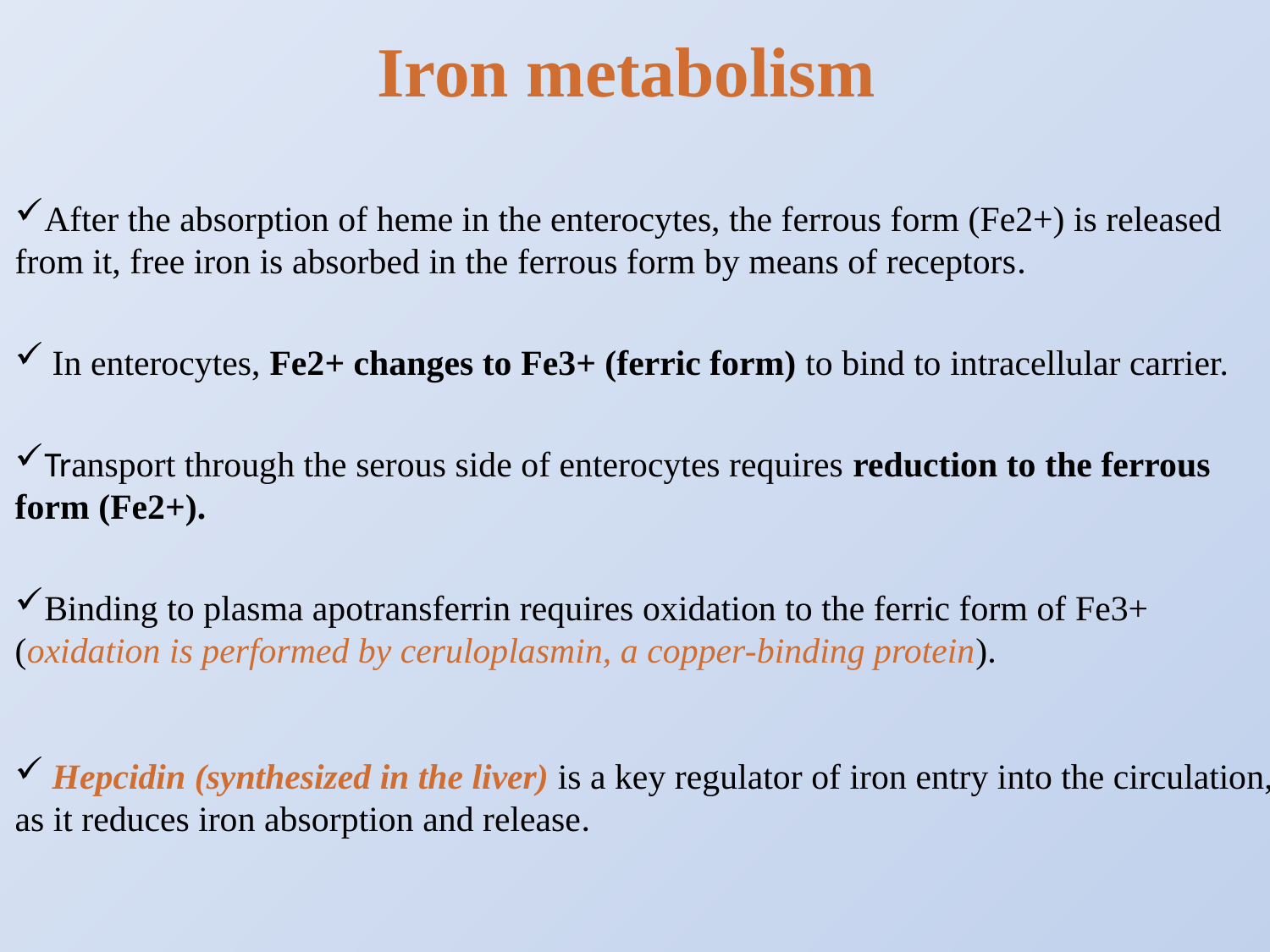

# Iron metabolism
After the absorption of heme in the enterocytes, the ferrous form (Fe2+) is released from it, free iron is absorbed in the ferrous form by means of receptors.

 In enterocytes, Fe2+ changes to Fe3+ (ferric form) to bind to intracellular carrier.

Transport through the serous side of enterocytes requires reduction to the ferrous form (Fe2+).

Binding to plasma apotransferrin requires oxidation to the ferric form of Fe3+ (oxidation is performed by ceruloplasmin, a copper-binding protein).

 Hepcidin (synthesized in the liver) is a key regulator of iron entry into the circulation, as it reduces iron absorption and release.